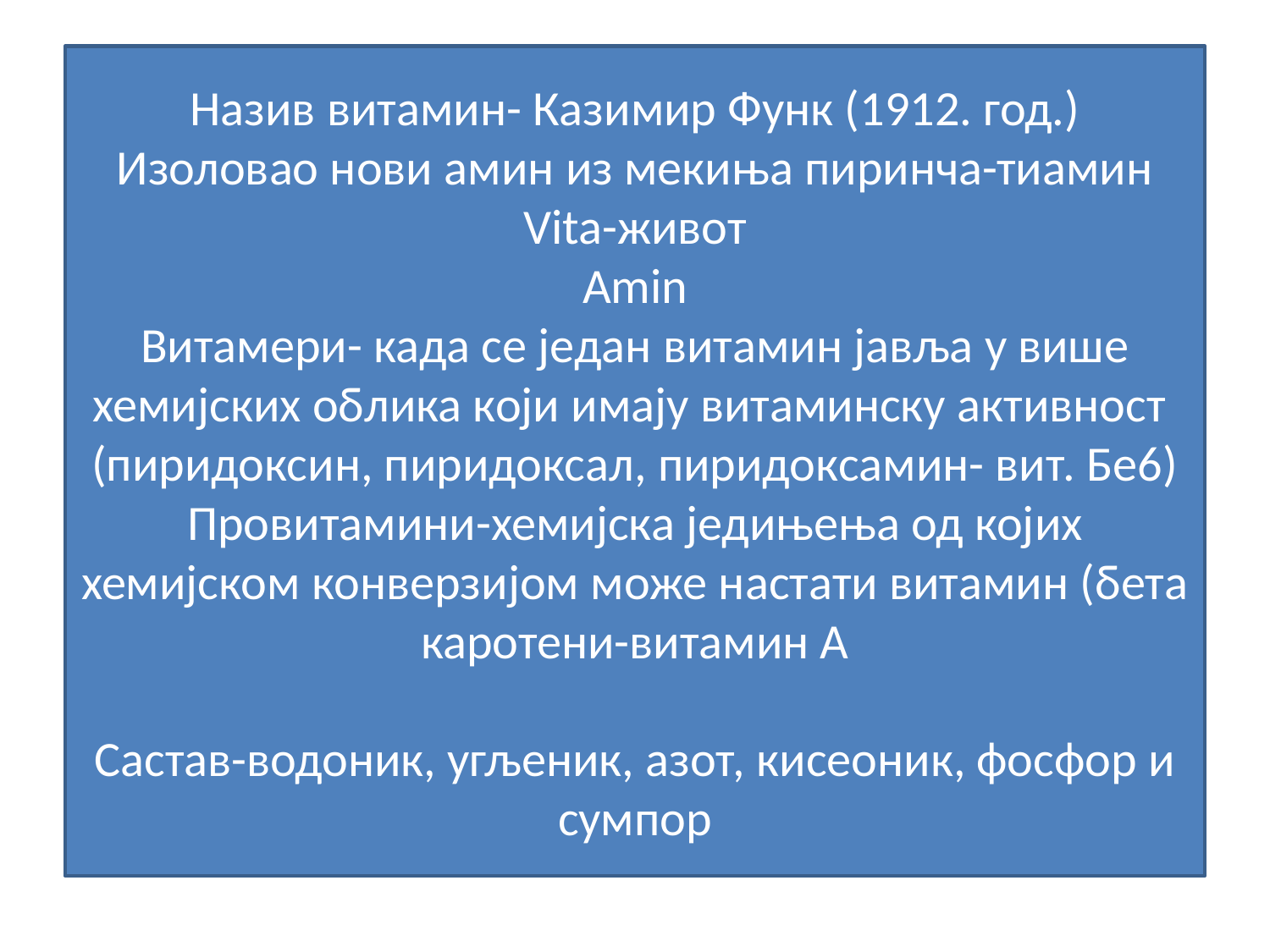

Назив витамин- Казимир Функ (1912. год.)
Изоловао нови амин из мекиња пиринча-тиамин
Vita-живот
Amin
Витамери- када се један витамин јавља у више хемијских облика који имају витаминску активност
(пиридоксин, пиридоксал, пиридоксамин- вит. Бе6)
Провитамини-хемијска једињења од којих хемијском конверзијом може настати витамин (бета каротени-витамин А

Састав-водоник, угљеник, азот, кисеоник, фосфор и сумпор